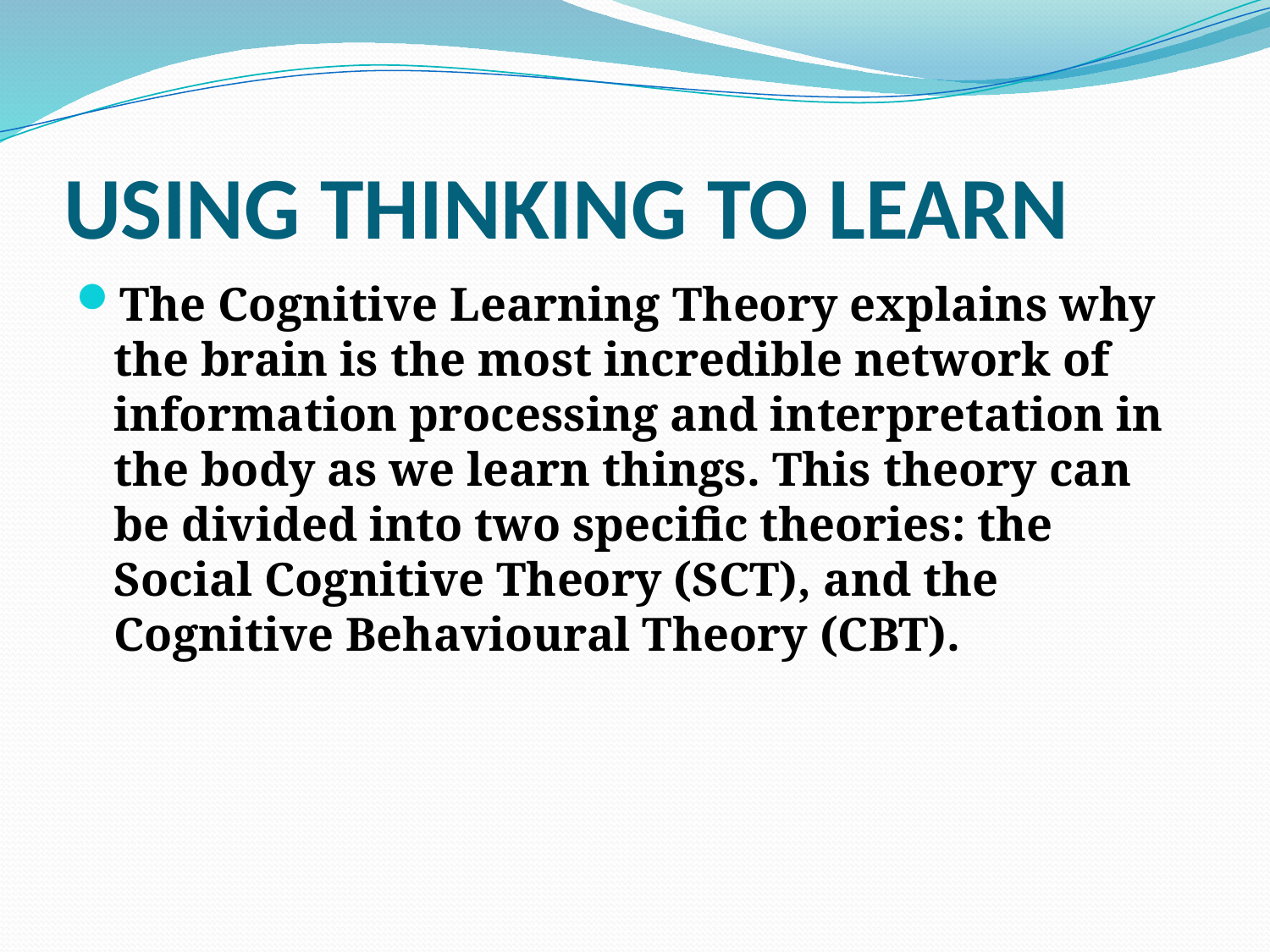

# USING THINKING TO LEARN
The Cognitive Learning Theory explains why the brain is the most incredible network of information processing and interpretation in the body as we learn things. This theory can be divided into two specific theories: the Social Cognitive Theory (SCT), and the Cognitive Behavioural Theory (CBT).